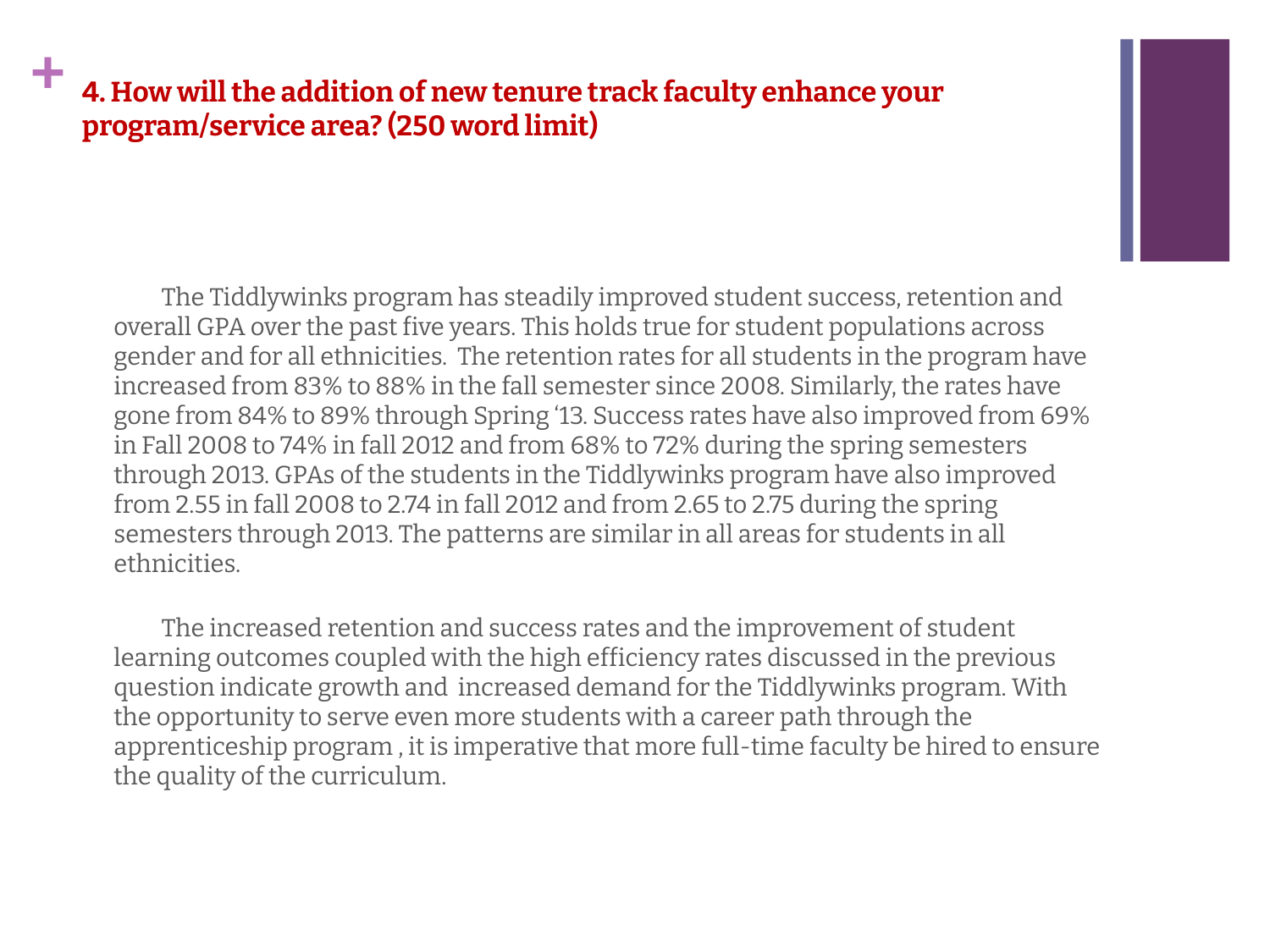

# 4. How will the addition of new tenure track faculty enhance your program/service area? (250 word limit)
The Tiddlywinks program has steadily improved student success, retention and overall GPA over the past five years. This holds true for student populations across gender and for all ethnicities.  The retention rates for all students in the program have increased from 83% to 88% in the fall semester since 2008. Similarly, the rates have gone from 84% to 89% through Spring ‘13. Success rates have also improved from 69% in Fall 2008 to 74% in fall 2012 and from 68% to 72% during the spring semesters through 2013. GPAs of the students in the Tiddlywinks program have also improved from 2.55 in fall 2008 to 2.74 in fall 2012 and from 2.65 to 2.75 during the spring semesters through 2013. The patterns are similar in all areas for students in all ethnicities.
The increased retention and success rates and the improvement of student learning outcomes coupled with the high efficiency rates discussed in the previous question indicate growth and  increased demand for the Tiddlywinks program. With the opportunity to serve even more students with a career path through the apprenticeship program , it is imperative that more full-time faculty be hired to ensure the quality of the curriculum.